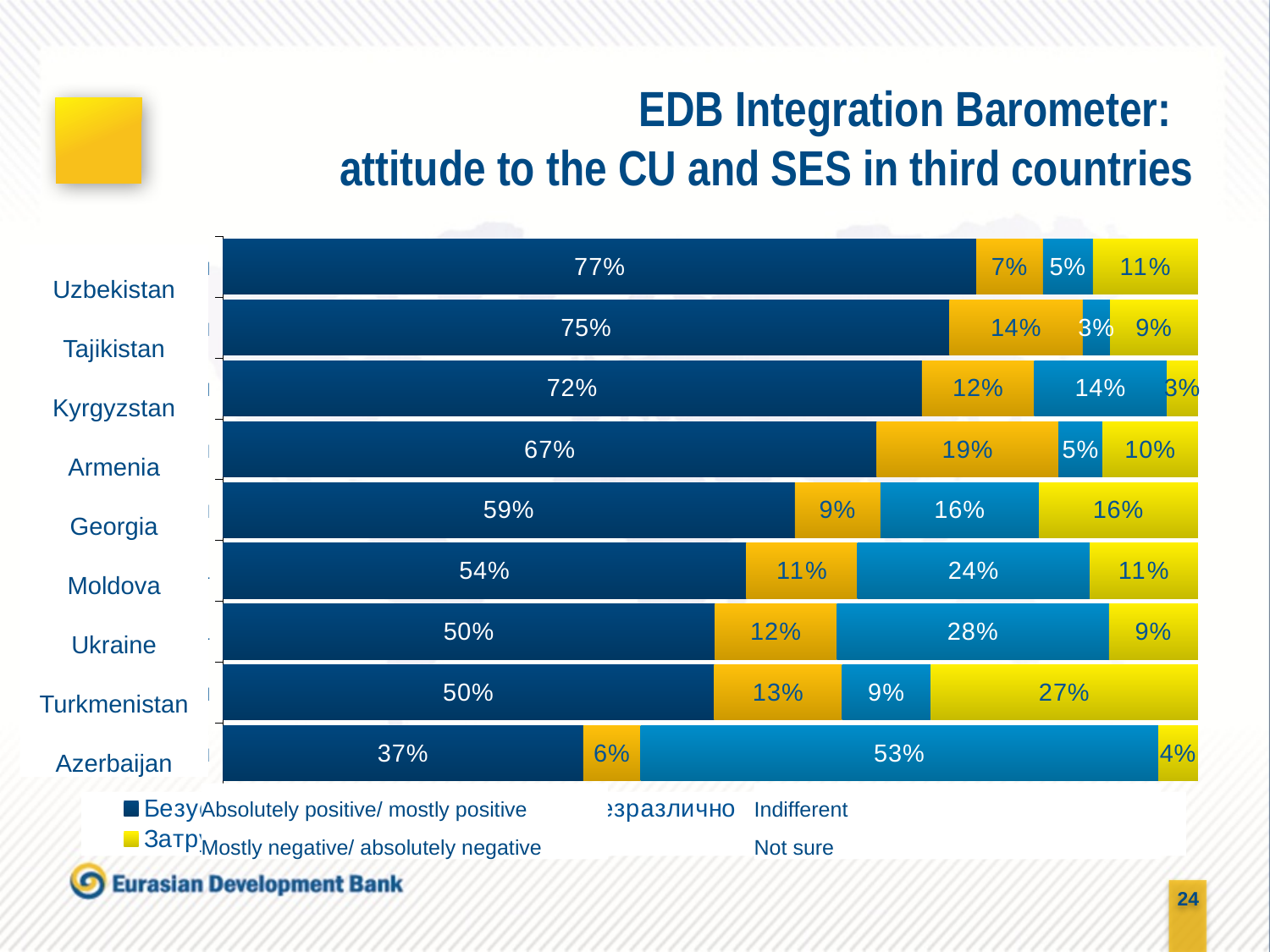

EDB Integration Barometer:
attitude to the CU and SES in third countries

### Chart

| Category | Безусловно да / Скорее да | Мне безразлично | Скорее нет / Безусловно нет | Затрудняюсь ответить |
|---|---|---|---|---|
| Узбекистан | 0.7728920367216296 | 0.06823202982215652 | 0.051199272104811774 | 0.1076766613514057 |
| Таджикистан | 0.7454017424975806 | 0.13649564375605044 | 0.028073572120038744 | 0.09002904162633107 |
| Кыргызстан | 0.7170000000000005 | 0.115 | 0.136 | 0.03200000000000003 |
| Армения | 0.670781497878945 | 0.18620338777920112 | 0.045154439611559585 | 0.097860674730299 |
| Грузия | 0.5866666666666666 | 0.08761904761904762 | 0.162857142857143 | 0.162857142857143 |
| Молдова | 0.5369716763034865 | 0.11385974267572384 | 0.2381529360419374 | 0.11101564497886032 |
| Украина | 0.5048216007714561 | 0.12487945998071359 | 0.27917068466730977 | 0.09112825458052073 |
| Туркменистан | 0.504 | 0.131 | 0.09100000000000003 | 0.274 |
| Азербайджан | 0.36950684296755787 | 0.05893508155210853 | 0.531006136418181 | 0.04055193906215069 |
Uzbekistan
Tajikistan
Kyrgyzstan
Armenia
Georgia
Moldova
Ukraine
Turkmenistan
Azerbaijan
Absolutely positive/ mostly positive
Mostly negative/ absolutely negative
Indifferent
Not sure